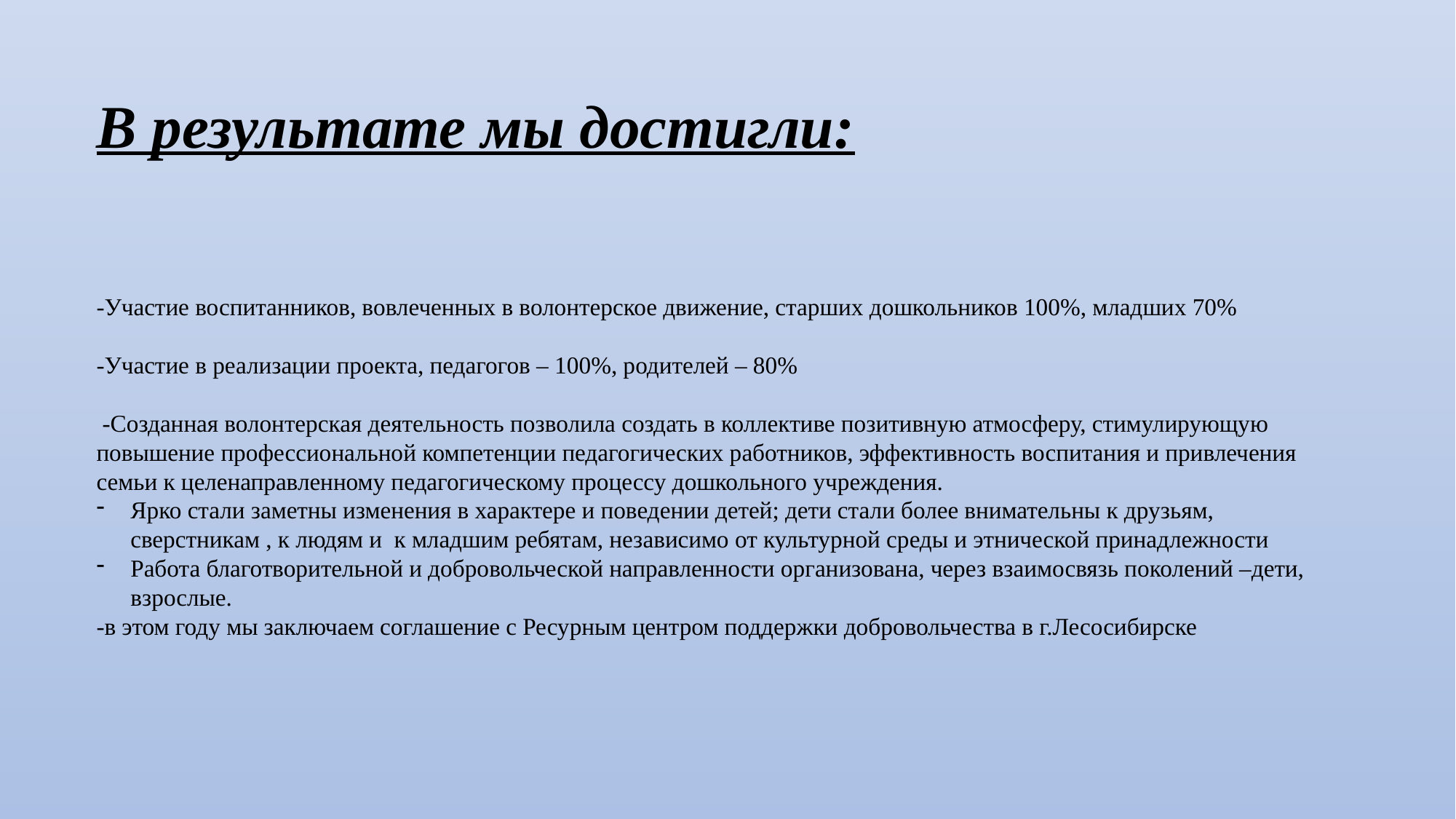

В результате мы достигли:

-Участие воспитанников, вовлеченных в волонтерское движение, старших дошкольников 100%, младших 70%

-Участие в реализации проекта, педагогов – 100%, родителей – 80%

 -Созданная волонтерская деятельность позволила создать в коллективе позитивную атмосферу, стимулирующую повышение профессиональной компетенции педагогических работников, эффективность воспитания и привлечения семьи к целенаправленному педагогическому процессу дошкольного учреждения.
Ярко стали заметны изменения в характере и поведении детей; дети стали более внимательны к друзьям, сверстникам , к людям и  к младшим ребятам, независимо от культурной среды и этнической принадлежности
Работа благотворительной и добровольческой направленности организована, через взаимосвязь поколений –дети, взрослые.
-в этом году мы заключаем соглашение с Ресурным центром поддержки добровольчества в г.Лесосибирске